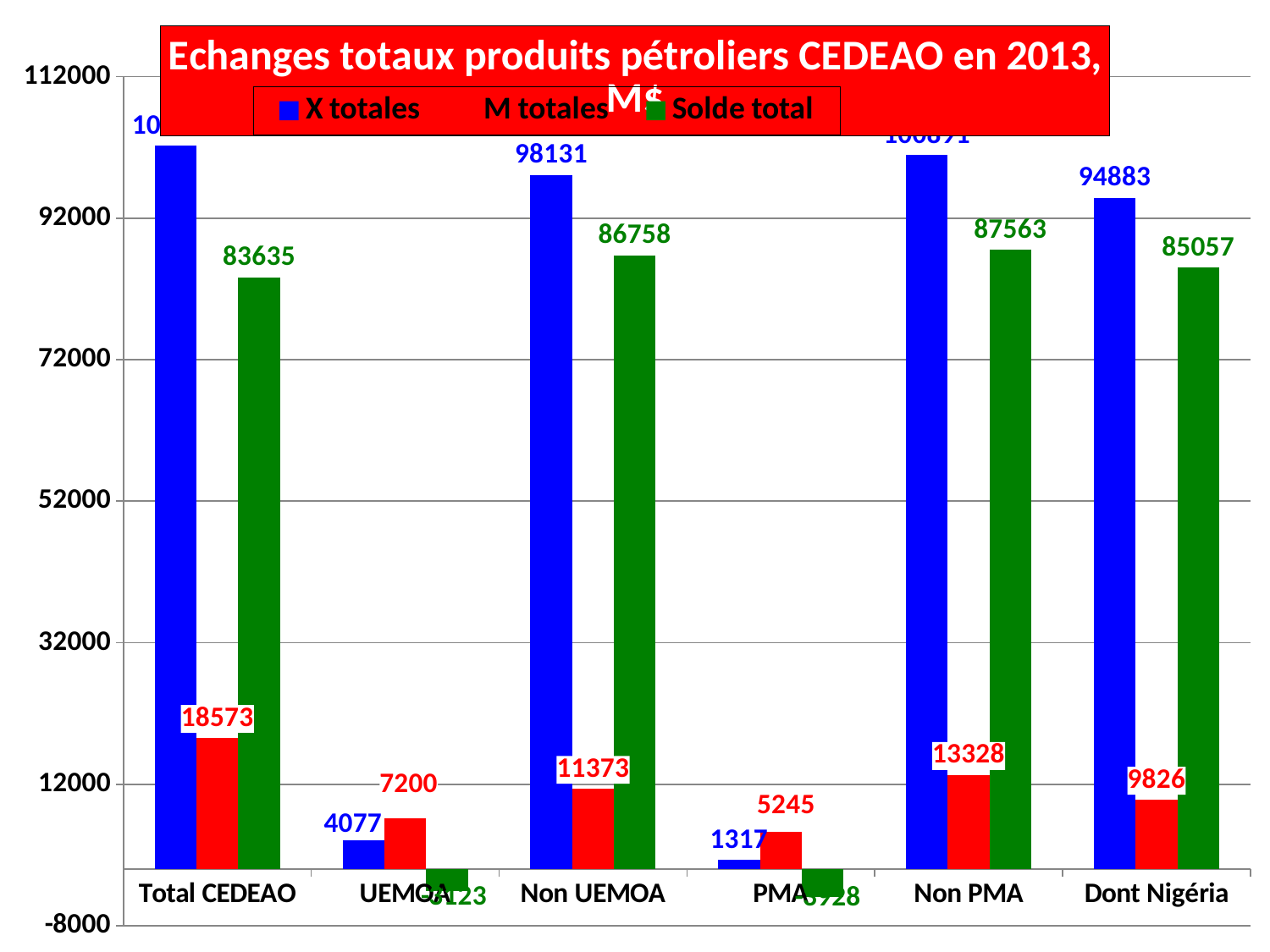

### Chart: Echanges totaux produits pétroliers CEDEAO en 2013, M$

| Category | X totales | M totales | Solde total |
|---|---|---|---|
| Total CEDEAO | 102208.0 | 18573.0 | 83635.0 |
| UEMOA | 4077.0 | 7200.0 | -3123.0 |
| Non UEMOA | 98131.0 | 11373.0 | 86758.0 |
| PMA | 1317.0 | 5245.0 | -3928.0 |
| Non PMA | 100891.0 | 13328.0 | 87563.0 |
| Dont Nigéria | 94883.0 | 9826.0 | 85057.0 |